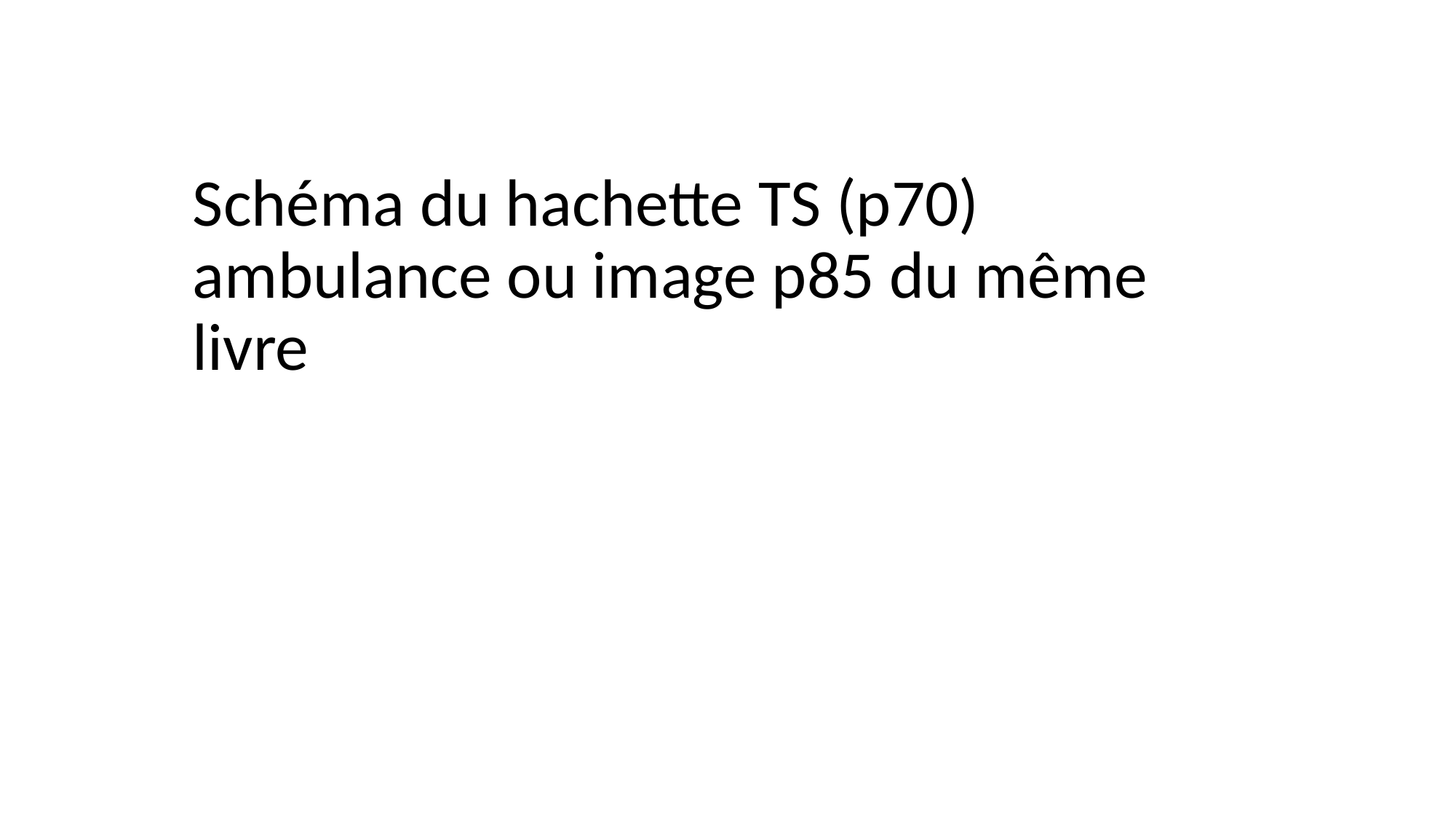

Schéma du hachette TS (p70) ambulance ou image p85 du même livre